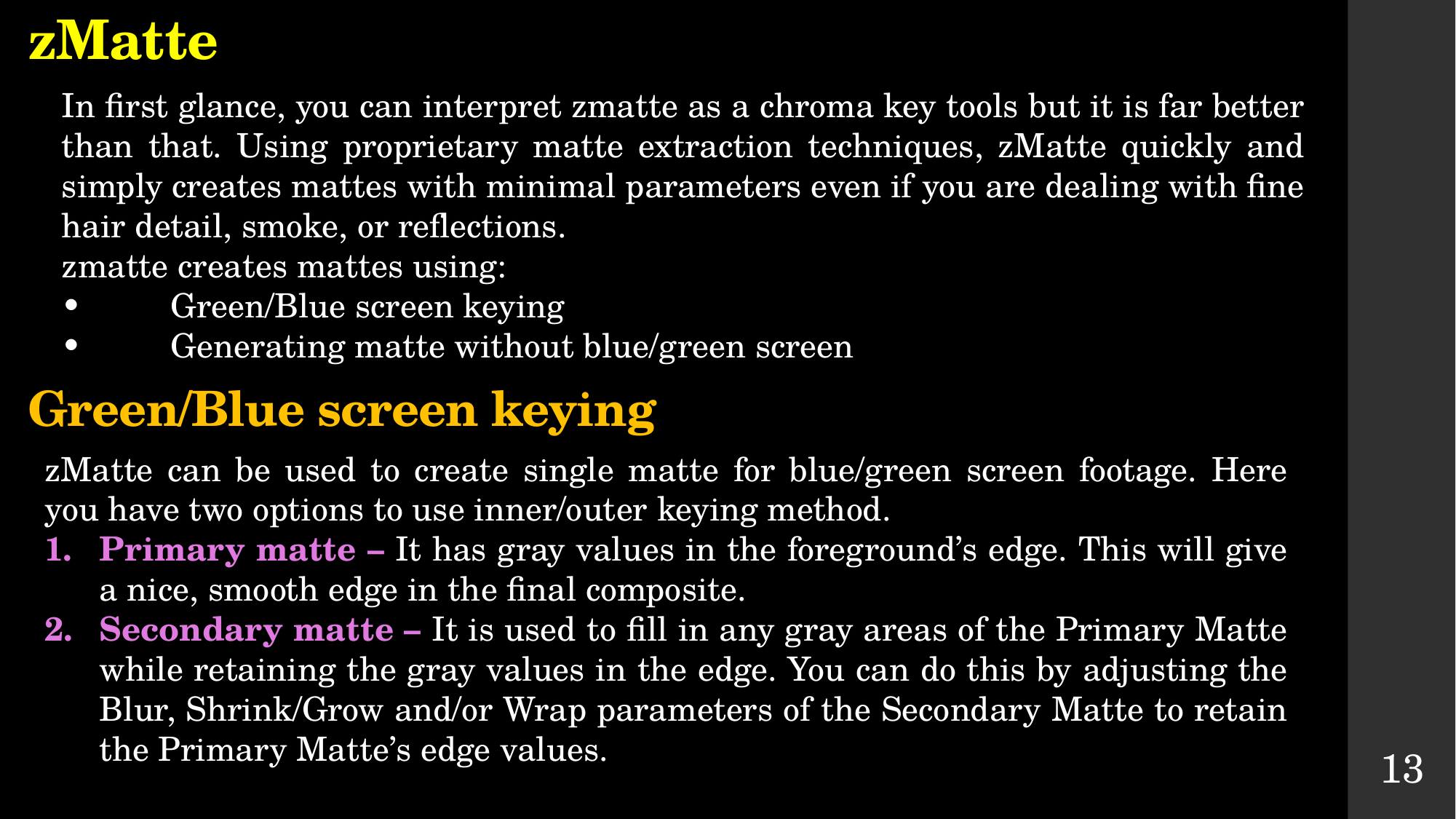

# zMatte
In first glance, you can interpret zmatte as a chroma key tools but it is far better than that. Using proprietary matte extraction techniques, zMatte quickly and simply creates mattes with minimal parameters even if you are dealing with fine hair detail, smoke, or reflections.
zmatte creates mattes using:
•	Green/Blue screen keying
•	Generating matte without blue/green screen
Green/Blue screen keying
zMatte can be used to create single matte for blue/green screen footage. Here you have two options to use inner/outer keying method.
Primary matte – It has gray values in the foreground’s edge. This will give a nice, smooth edge in the final composite.
Secondary matte – It is used to fill in any gray areas of the Primary Matte while retaining the gray values in the edge. You can do this by adjusting the Blur, Shrink/Grow and/or Wrap parameters of the Secondary Matte to retain the Primary Matte’s edge values.
13